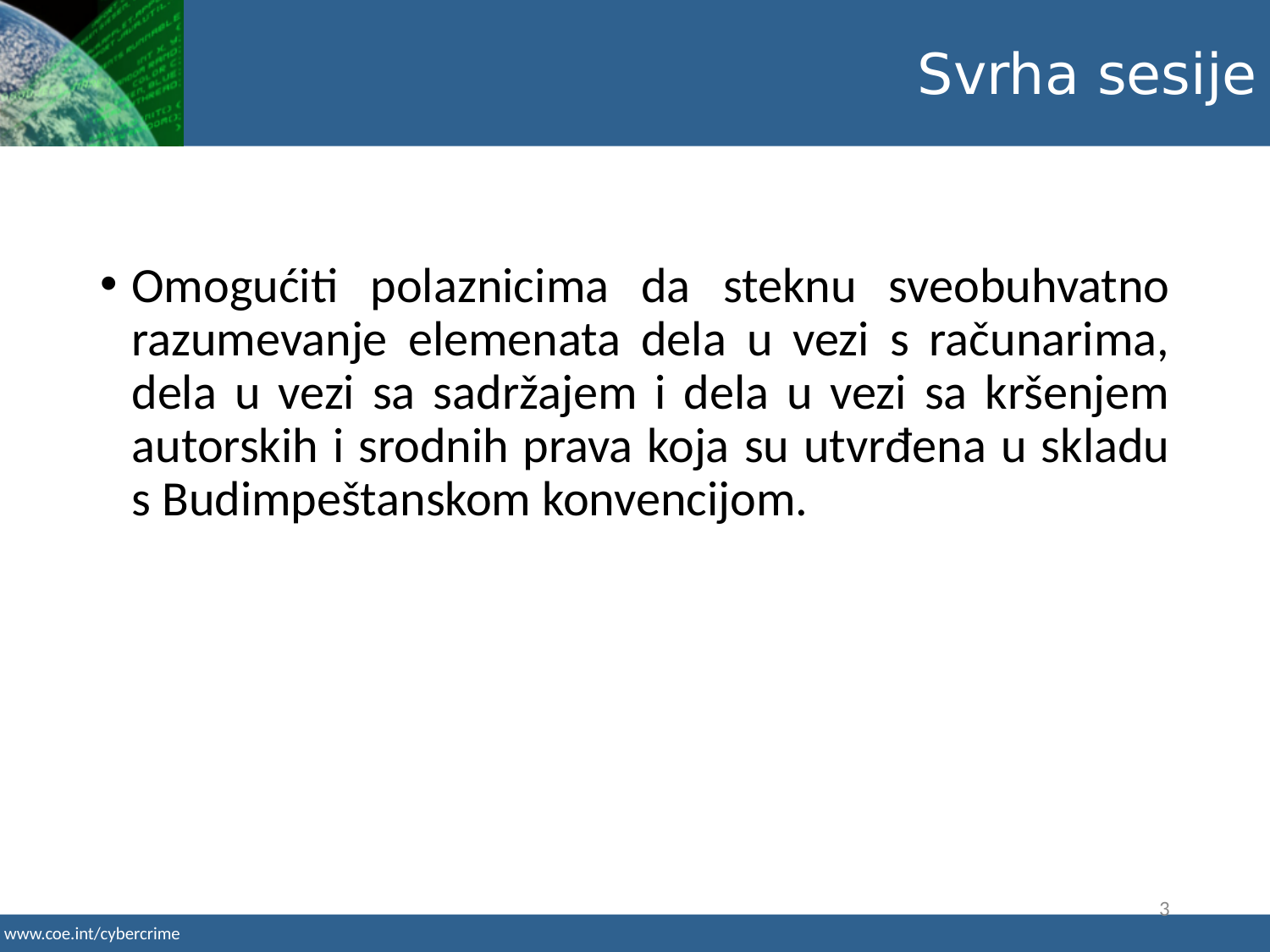

Svrha sesije

Omogućiti polaznicima da steknu sveobuhvatno razumevanje elemenata dela u vezi s računarima, dela u vezi sa sadržajem i dela u vezi sa kršenjem autorskih i srodnih prava koja su utvrđena u skladu s Budimpeštanskom konvencijom.

3